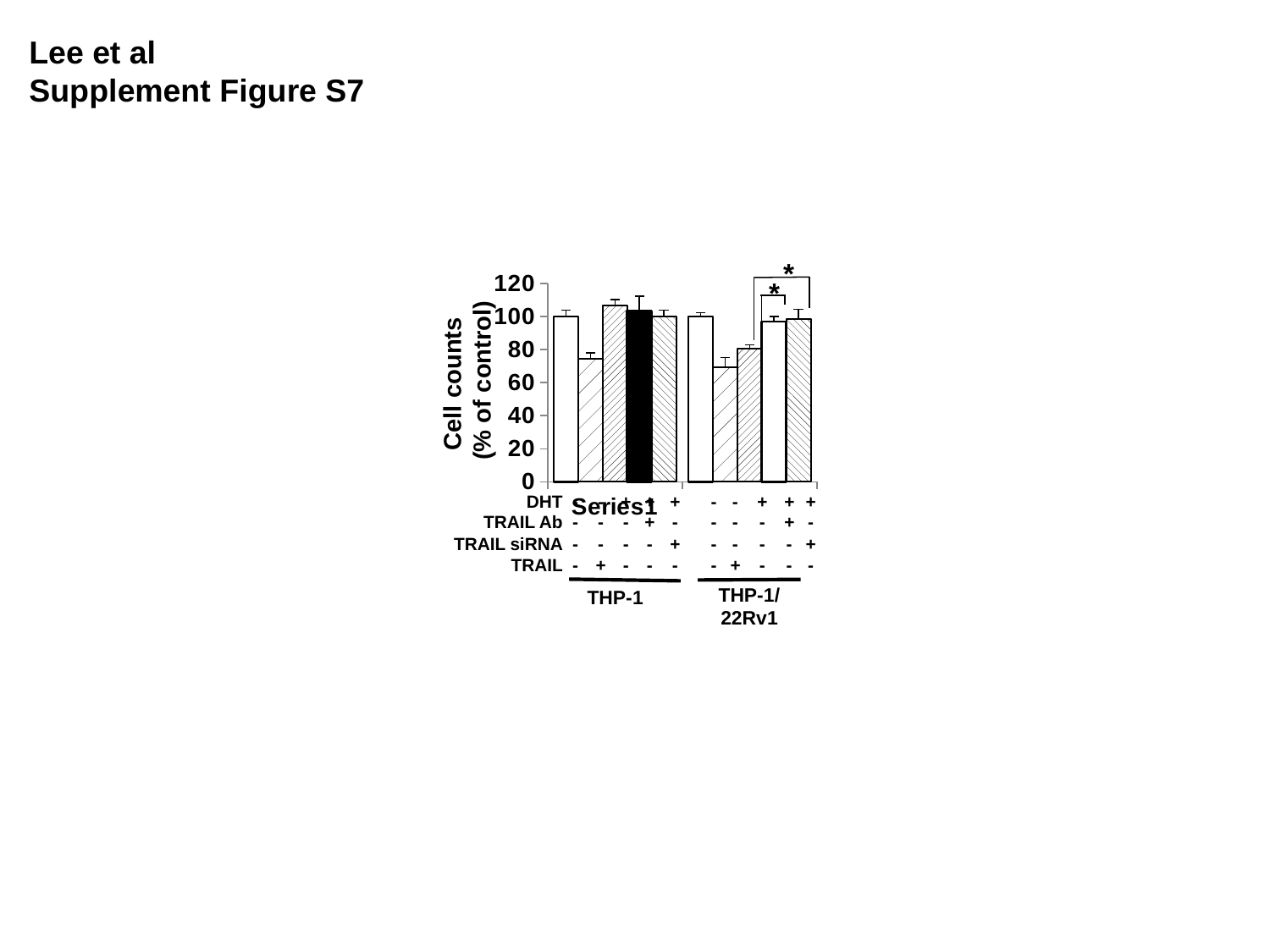

Lee et al
Supplement Figure S7
*
*

### Chart

| Category |  |  |  |  |  |
|---|---|---|---|---|---|
|  | 100.0 | 74.19354838709677 | 106.45161290322582 | 103.2258064516129 | 100.0 |
|  | 100.0 | 69.35483870967741 | 80.64516129032259 | 96.77419354838712 | 98.38709677419357 |
Cell counts
 (% of control)
| DHT | - | - | + | + | + |  | - | - | + | + | + |
| --- | --- | --- | --- | --- | --- | --- | --- | --- | --- | --- | --- |
| TRAIL Ab | - | - | - | + | - |  | - | - | - | + | - |
| TRAIL siRNA | - | - | - | - | + |  | - | - | - | - | + |
| TRAIL | - | + | - | - | - |  | - | + | - | - | - |
THP-1/
22Rv1
THP-1